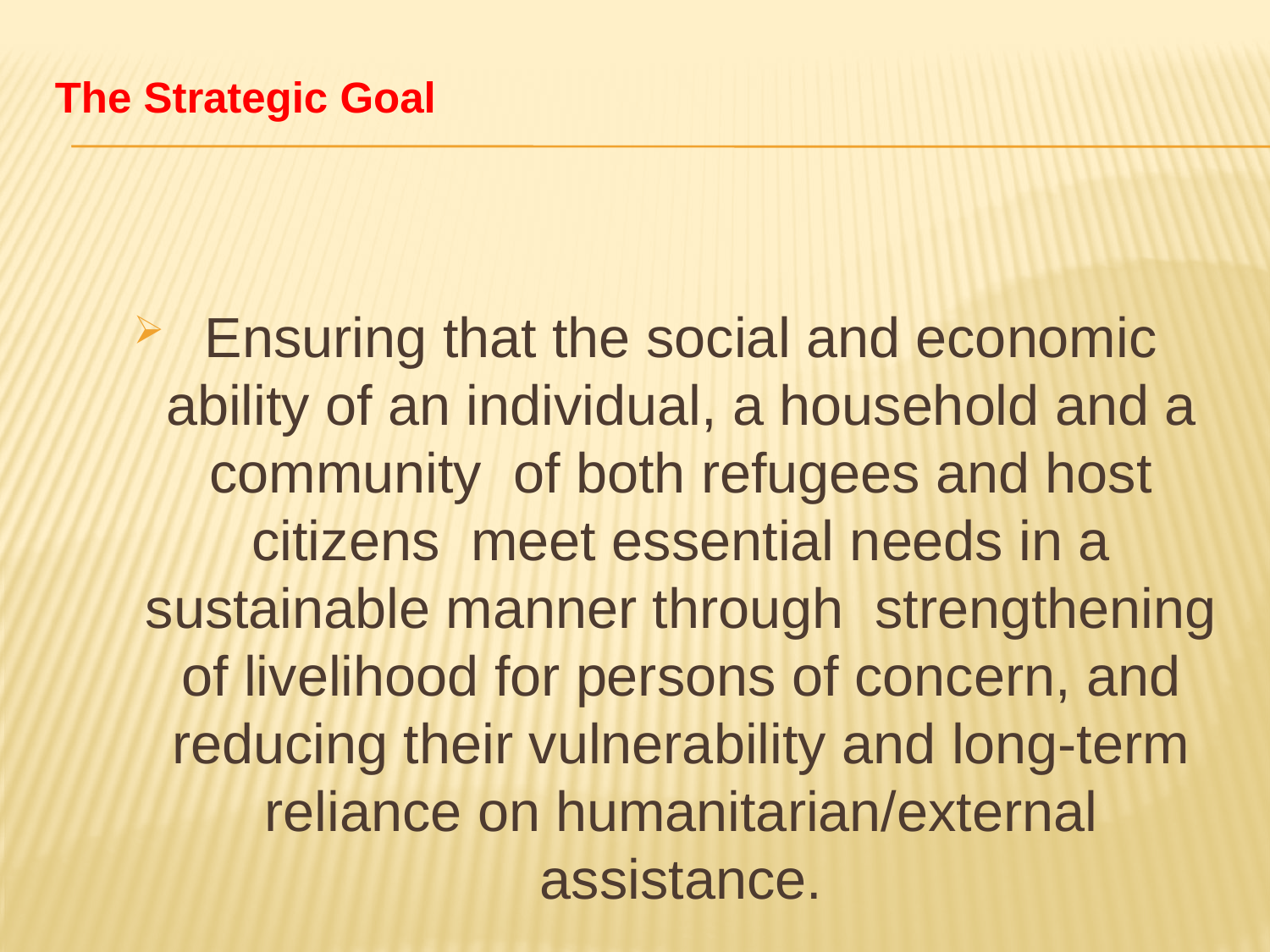

# The Strategic Goal

Ensuring that the social and economic ability of an individual, a household and a community  of both refugees and host citizens  meet essential needs in a sustainable manner through  strengthening of livelihood for persons of concern, and reducing their vulnerability and long-term reliance on humanitarian/external assistance.